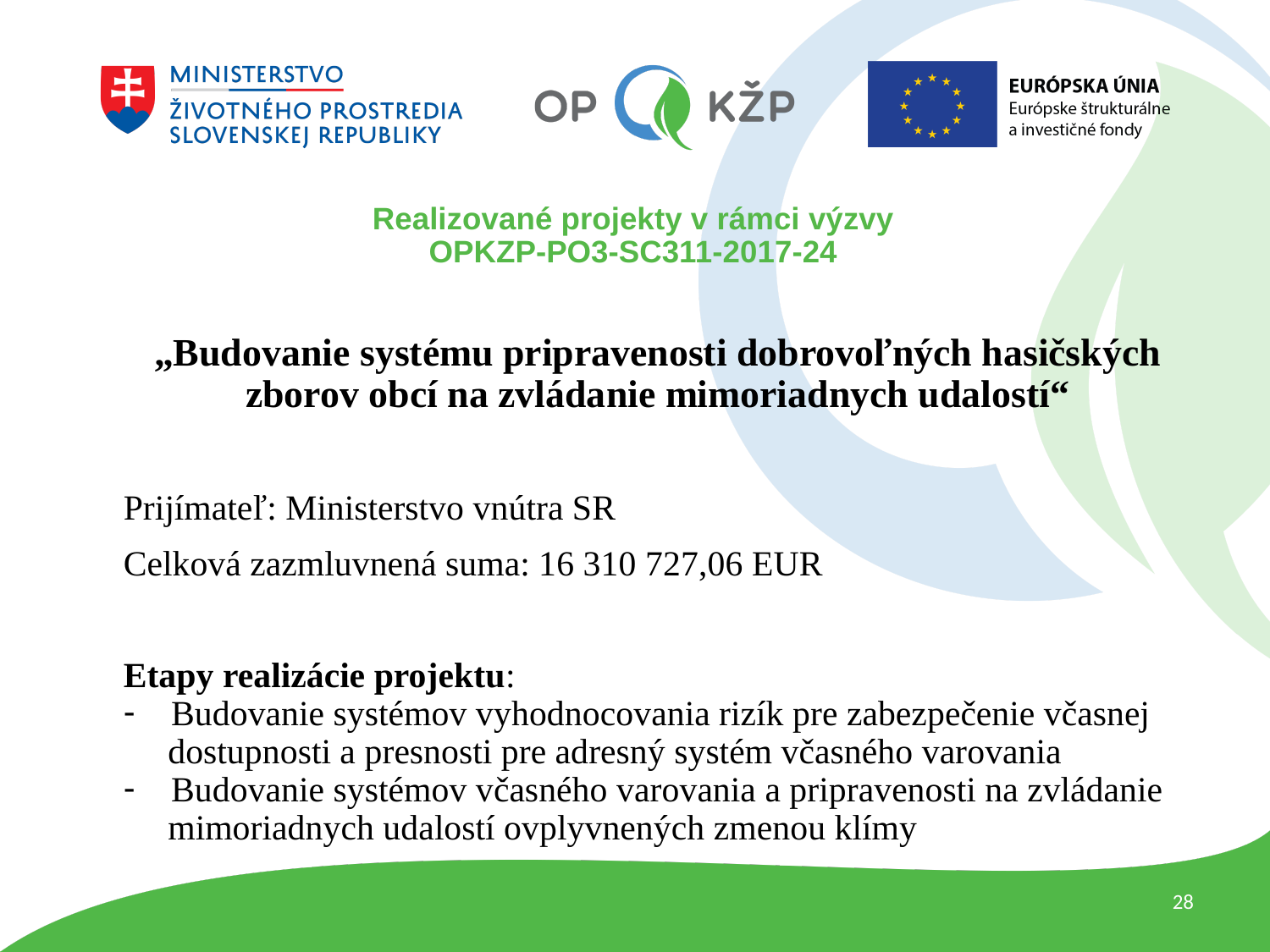

# Realizované projekty v rámci výzvy OPKZP-PO3-SC311-2017-24
„Budovanie systému pripravenosti dobrovoľných hasičských zborov obcí na zvládanie mimoriadnych udalostí“

Prijímateľ: Ministerstvo vnútra SR
Celková zazmluvnená suma: 16 310 727,06 EUR

Etapy realizácie projektu:
Budovanie systémov vyhodnocovania rizík pre zabezpečenie včasnej
     dostupnosti a presnosti pre adresný systém včasného varovania
Budovanie systémov včasného varovania a pripravenosti na zvládanie
     mimoriadnych udalostí ovplyvnených zmenou klímy
28